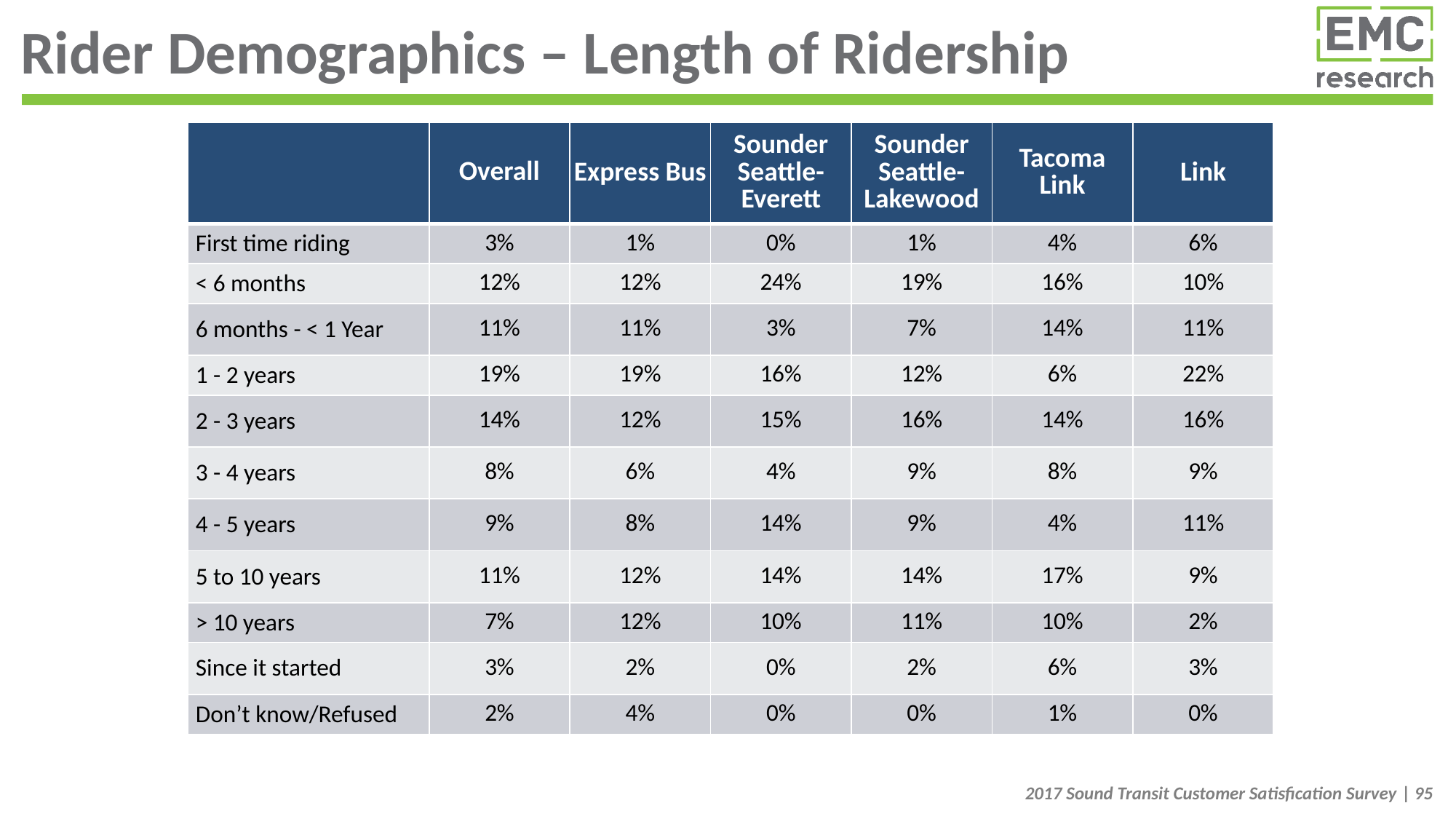

# Rider Demographics – Length of Ridership
|  | Overall | Express Bus | Sounder Seattle-Everett | Sounder Seattle-Lakewood | Tacoma Link | Link |
| --- | --- | --- | --- | --- | --- | --- |
| First time riding | 3% | 1% | 0% | 1% | 4% | 6% |
| < 6 months | 12% | 12% | 24% | 19% | 16% | 10% |
| 6 months - < 1 Year | 11% | 11% | 3% | 7% | 14% | 11% |
| 1 - 2 years | 19% | 19% | 16% | 12% | 6% | 22% |
| 2 - 3 years | 14% | 12% | 15% | 16% | 14% | 16% |
| 3 - 4 years | 8% | 6% | 4% | 9% | 8% | 9% |
| 4 - 5 years | 9% | 8% | 14% | 9% | 4% | 11% |
| 5 to 10 years | 11% | 12% | 14% | 14% | 17% | 9% |
| > 10 years | 7% | 12% | 10% | 11% | 10% | 2% |
| Since it started | 3% | 2% | 0% | 2% | 6% | 3% |
| Don’t know/Refused | 2% | 4% | 0% | 0% | 1% | 0% |